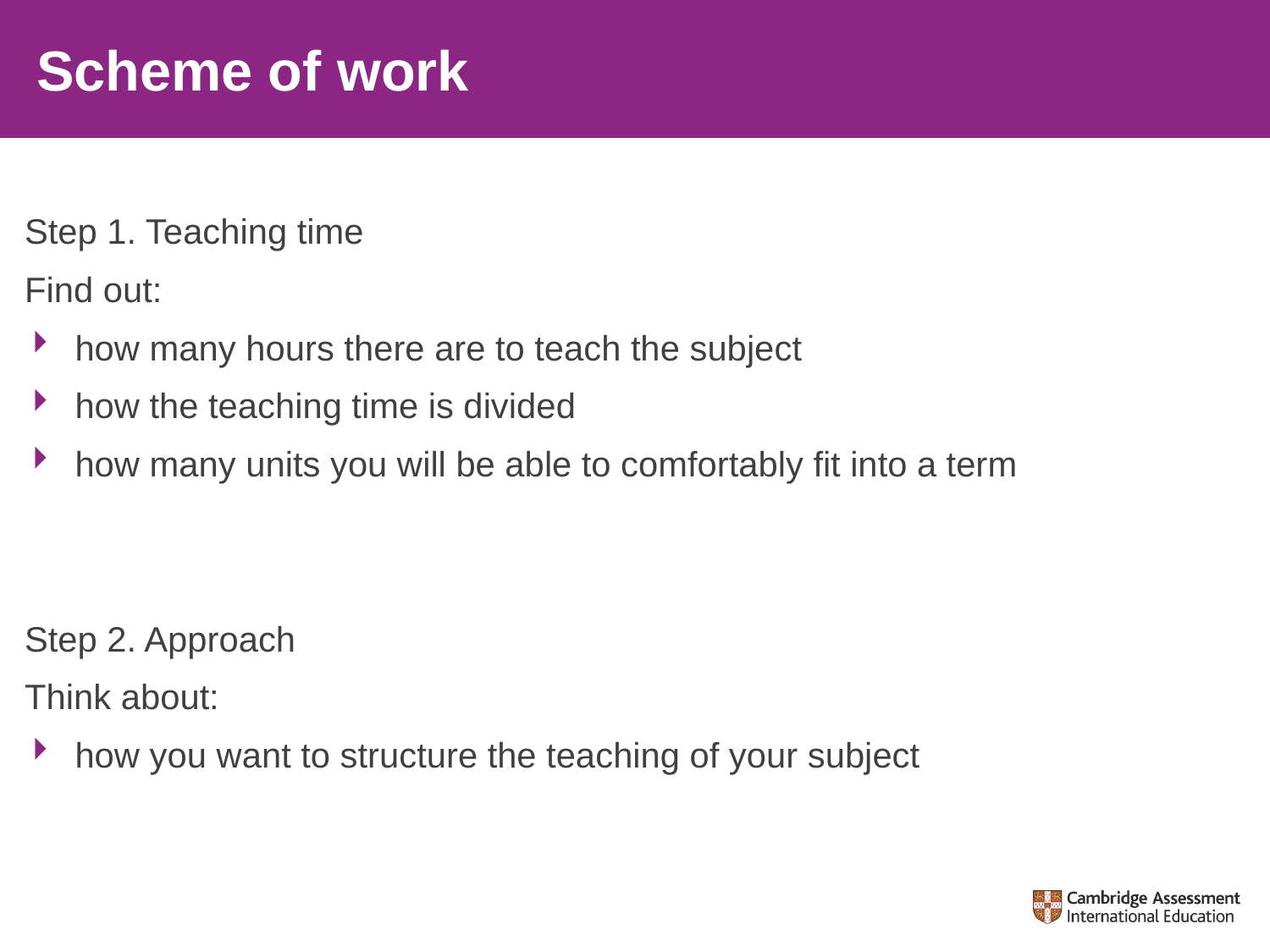

# Scheme of work
Step 1. Teaching time
Find out:
how many hours there are to teach the subject
how the teaching time is divided
how many units you will be able to comfortably fit into a term

Step 2. Approach
Think about:
how you want to structure the teaching of your subject